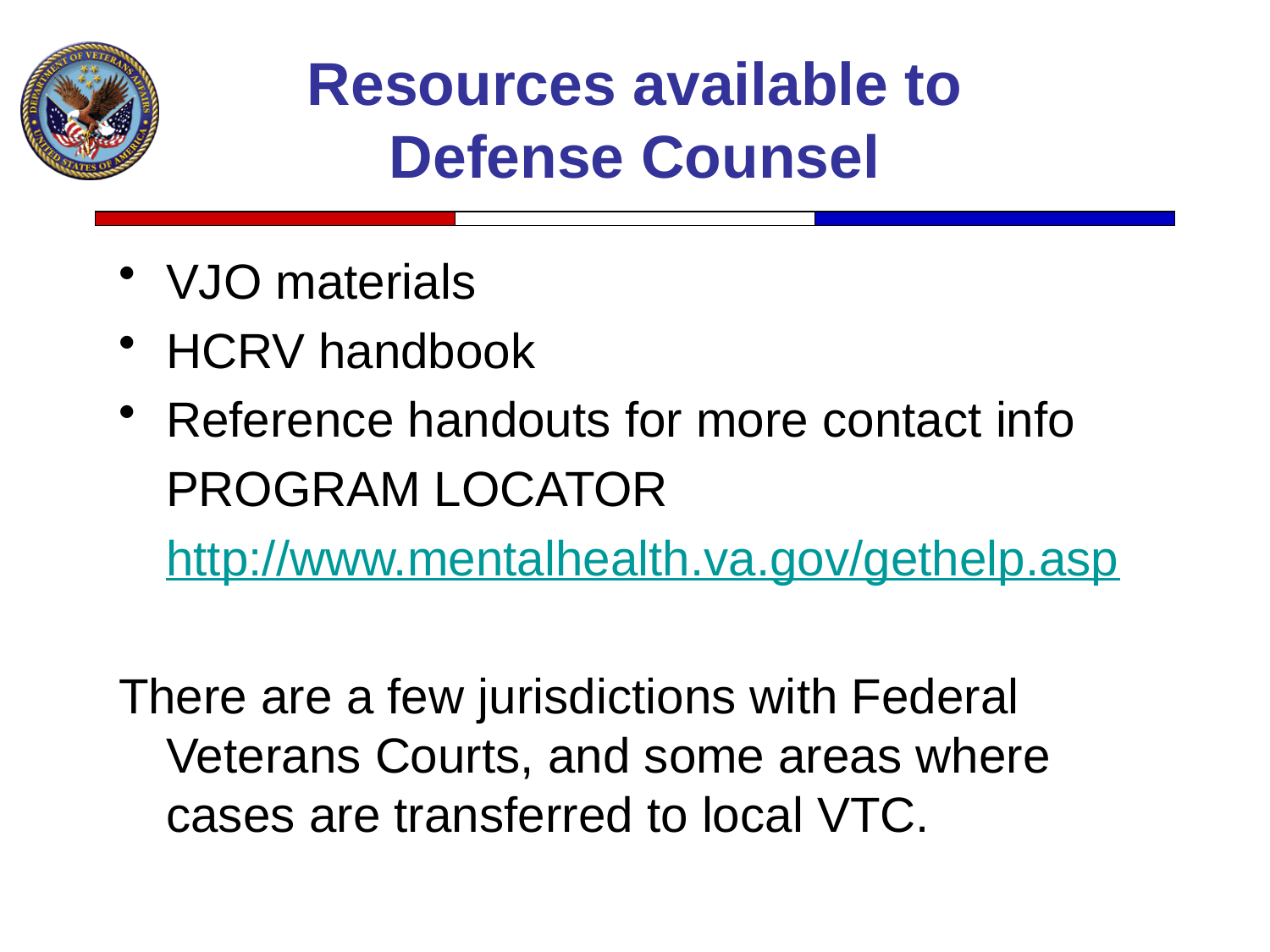

# Resources available to Defense Counsel
VJO materials
HCRV handbook
Reference handouts for more contact info
	PROGRAM LOCATOR
	http://www.mentalhealth.va.gov/gethelp.asp

There are a few jurisdictions with Federal Veterans Courts, and some areas where cases are transferred to local VTC.